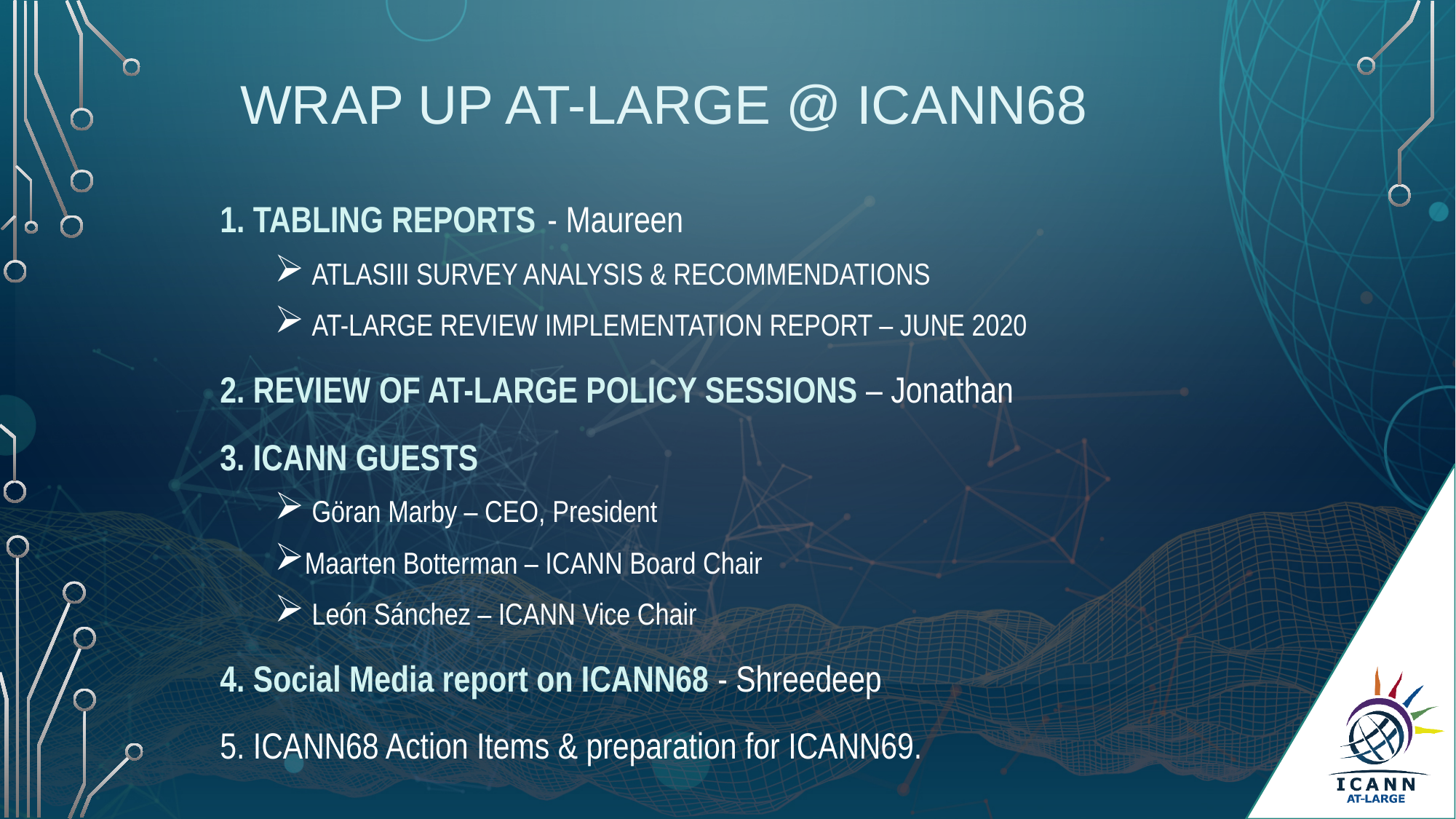

# Wrap up at-large @ icann68
1. TABLING REPORTS	- Maureen
 ATLASIII SURVEY ANALYSIS & RECOMMENDATIONS
 AT-LARGE REVIEW IMPLEMENTATION REPORT – JUNE 2020
2. REVIEW OF AT-LARGE POLICY SESSIONS – Jonathan
3. ICANN GUESTS
 Göran Marby – CEO, President
Maarten Botterman – ICANN Board Chair
 León Sánchez – ICANN Vice Chair
4. Social Media report on ICANN68 - Shreedeep
5. ICANN68 Action Items & preparation for ICANN69.

\